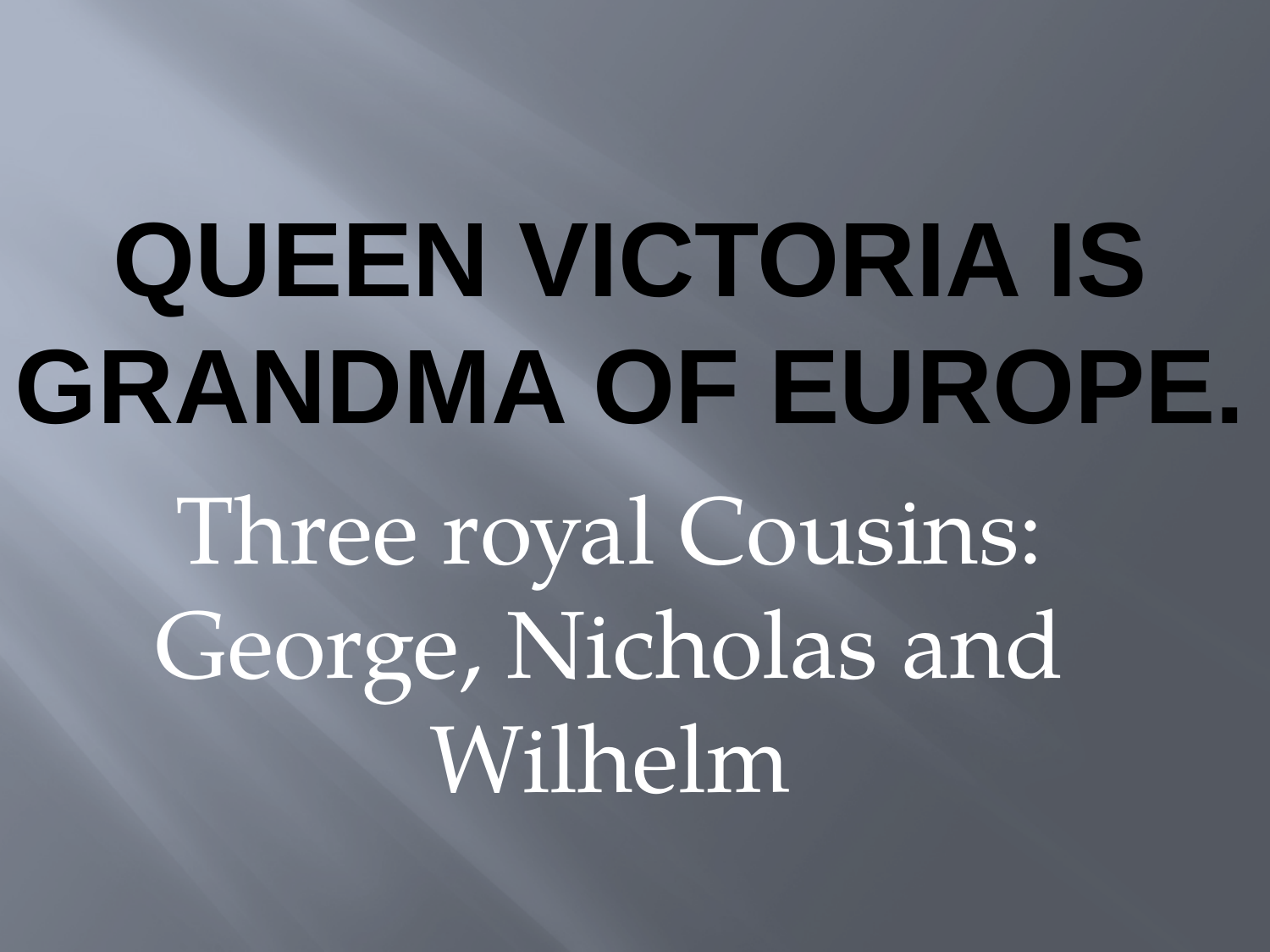

# Queen Victoria is Grandma of Europe.
Three royal Cousins: George, Nicholas and Wilhelm